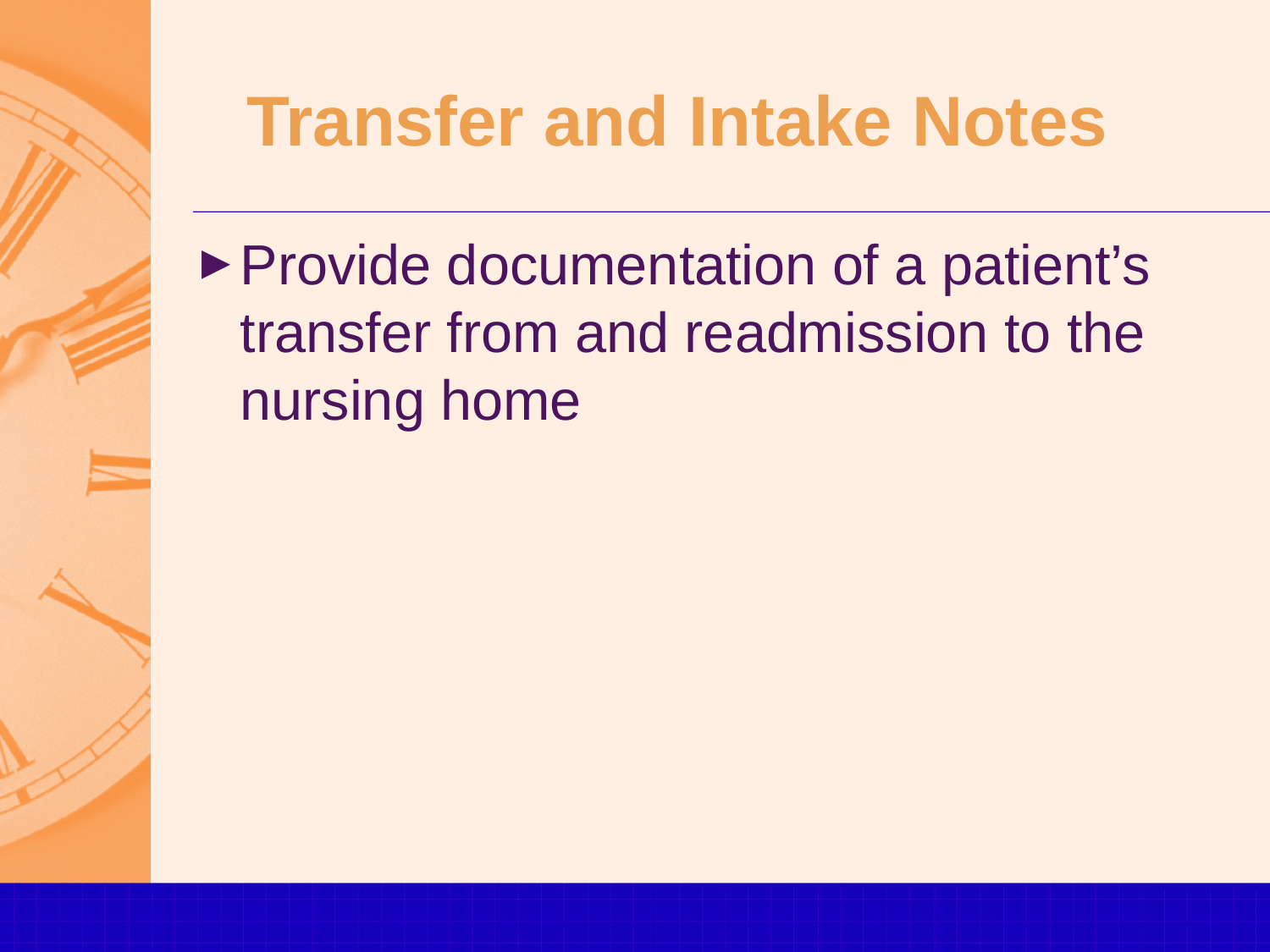

# Transfer and Intake Notes
Provide documentation of a patient’s transfer from and readmission to the nursing home